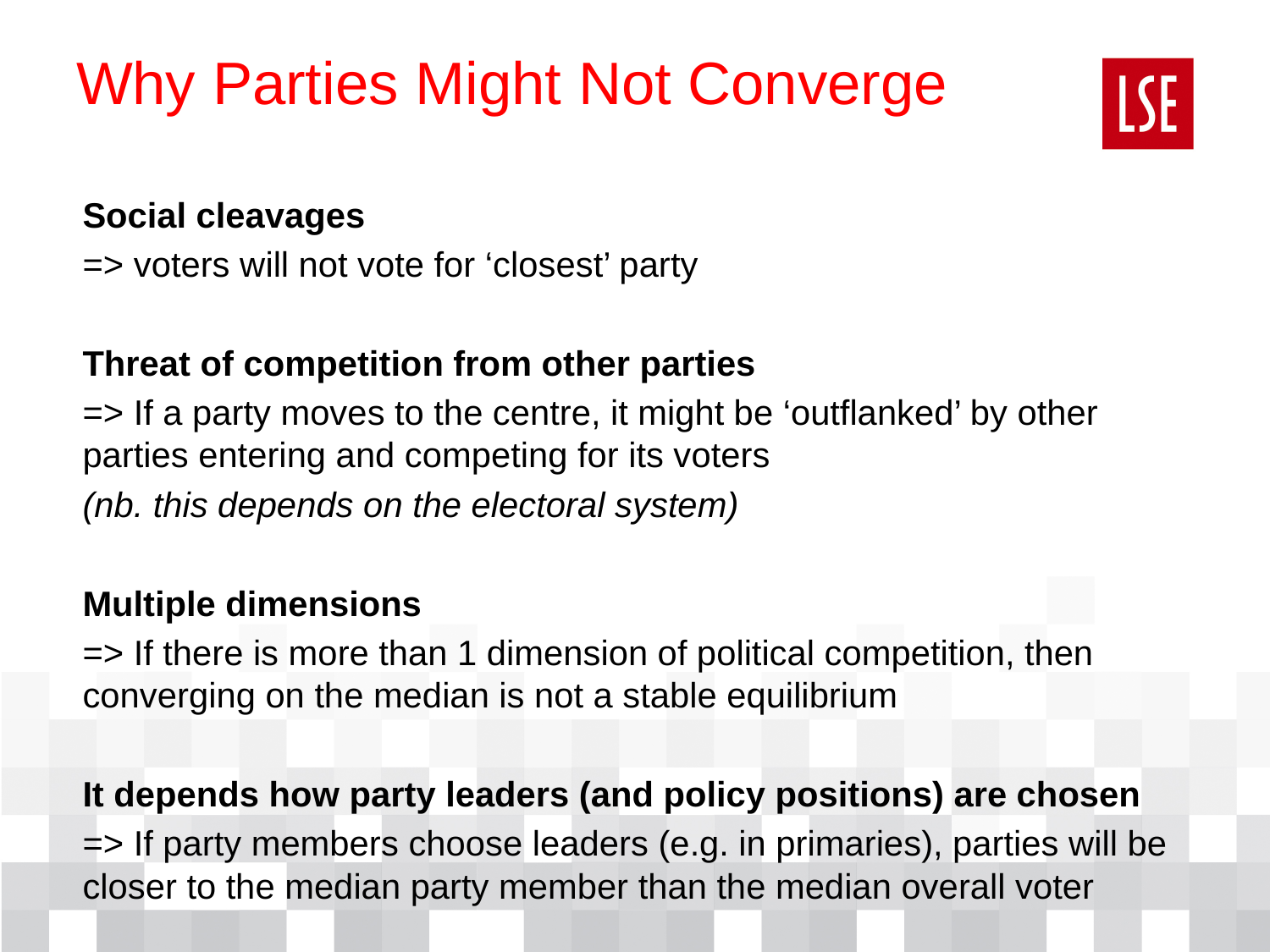

Why Parties Might Not Converge
Social cleavages
=> voters will not vote for ‘closest’ party

Threat of competition from other parties
=> If a party moves to the centre, it might be ‘outflanked’ by other parties entering and competing for its voters
(nb. this depends on the electoral system)

Multiple dimensions
=> If there is more than 1 dimension of political competition, then converging on the median is not a stable equilibrium

It depends how party leaders (and policy positions) are chosen
=> If party members choose leaders (e.g. in primaries), parties will be closer to the median party member than the median overall voter